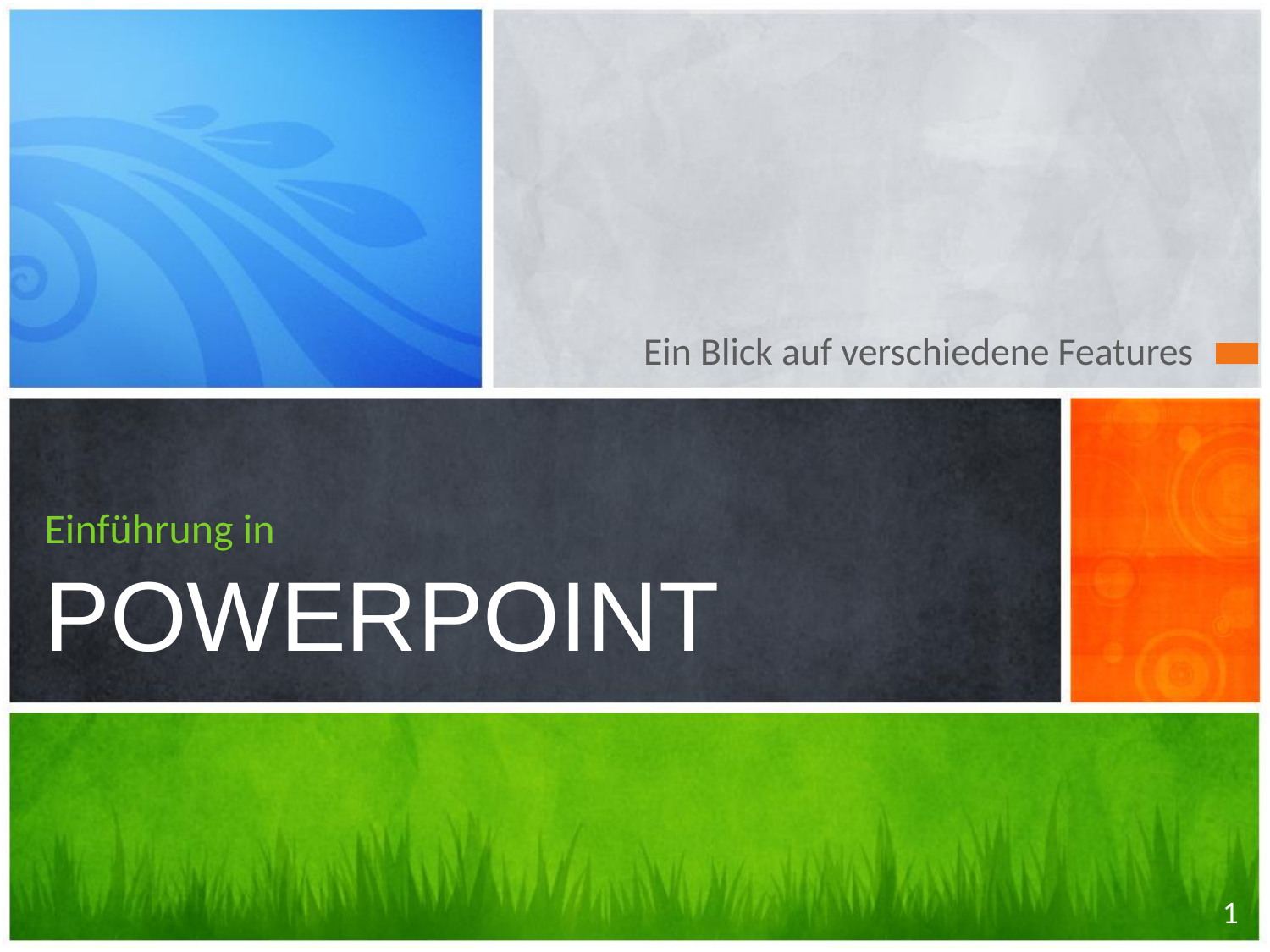

Ein Blick auf verschiedene Features
# Einführung in POWERPOINT
1